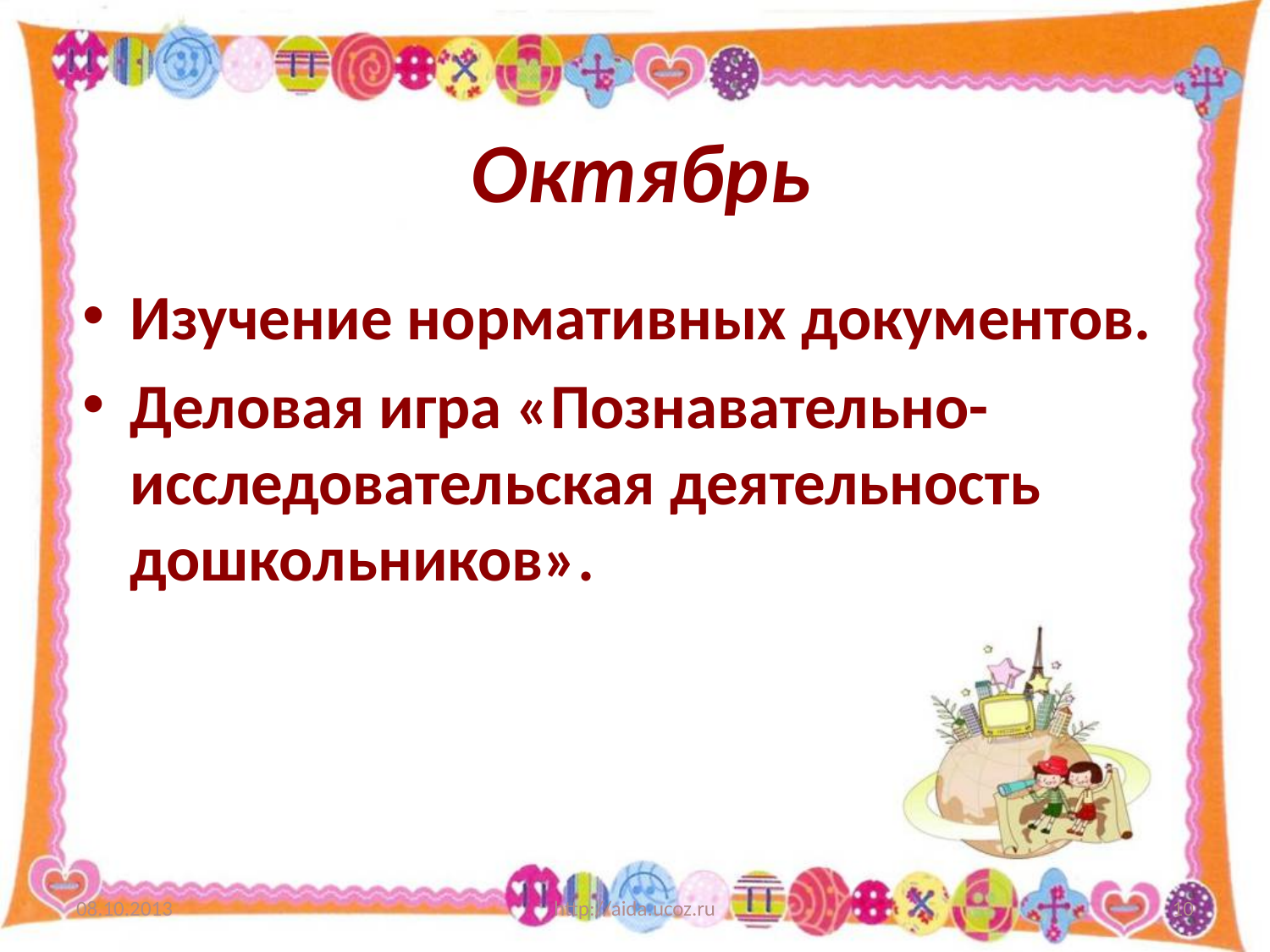

# Октябрь
Изучение нормативных документов.
Деловая игра «Познавательно-исследовательская деятельность дошкольников».

08.10.2013
http://aida.ucoz.ru
10